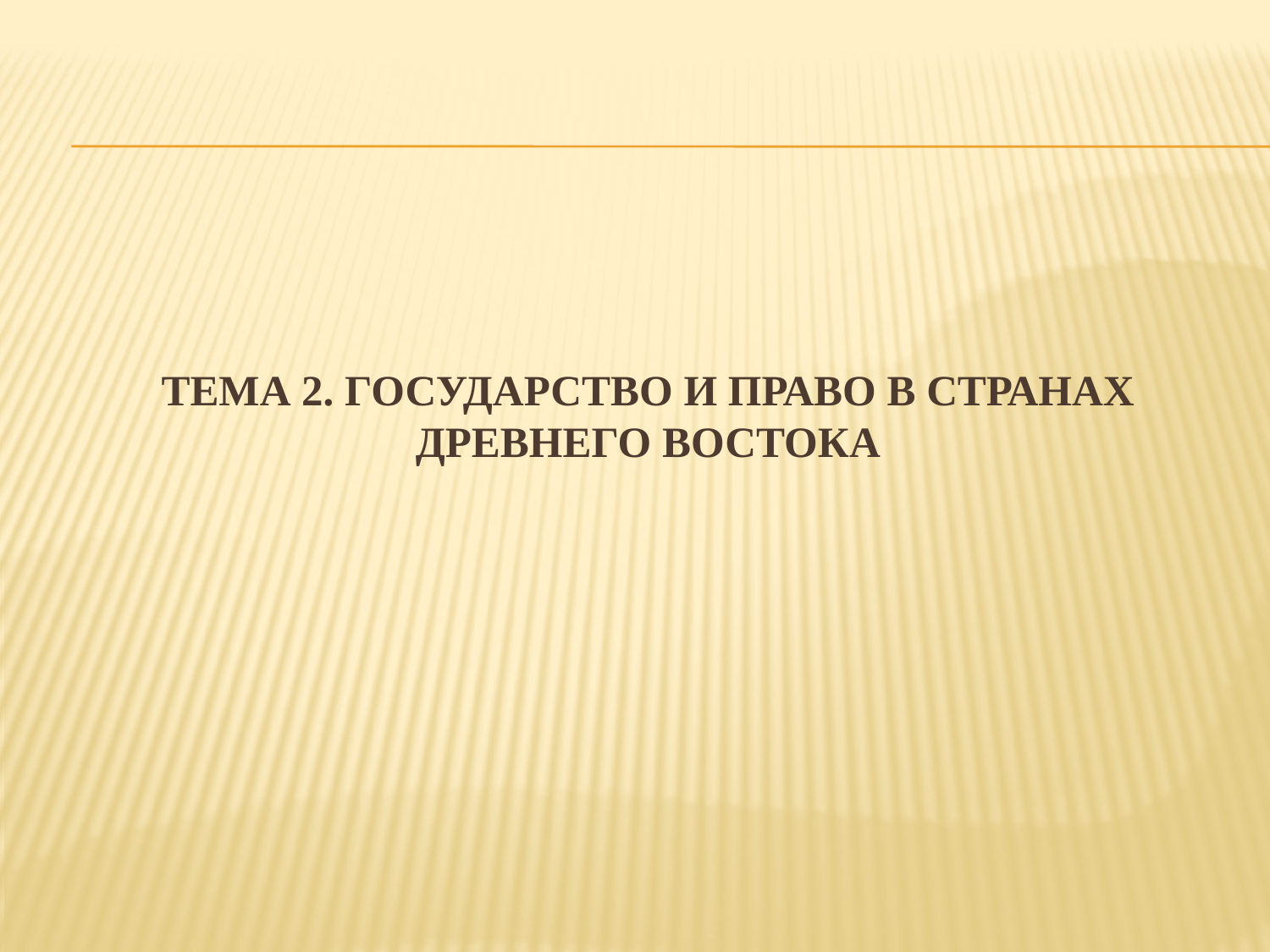

# Тема 2. Государство и право в странах Древнего Востока